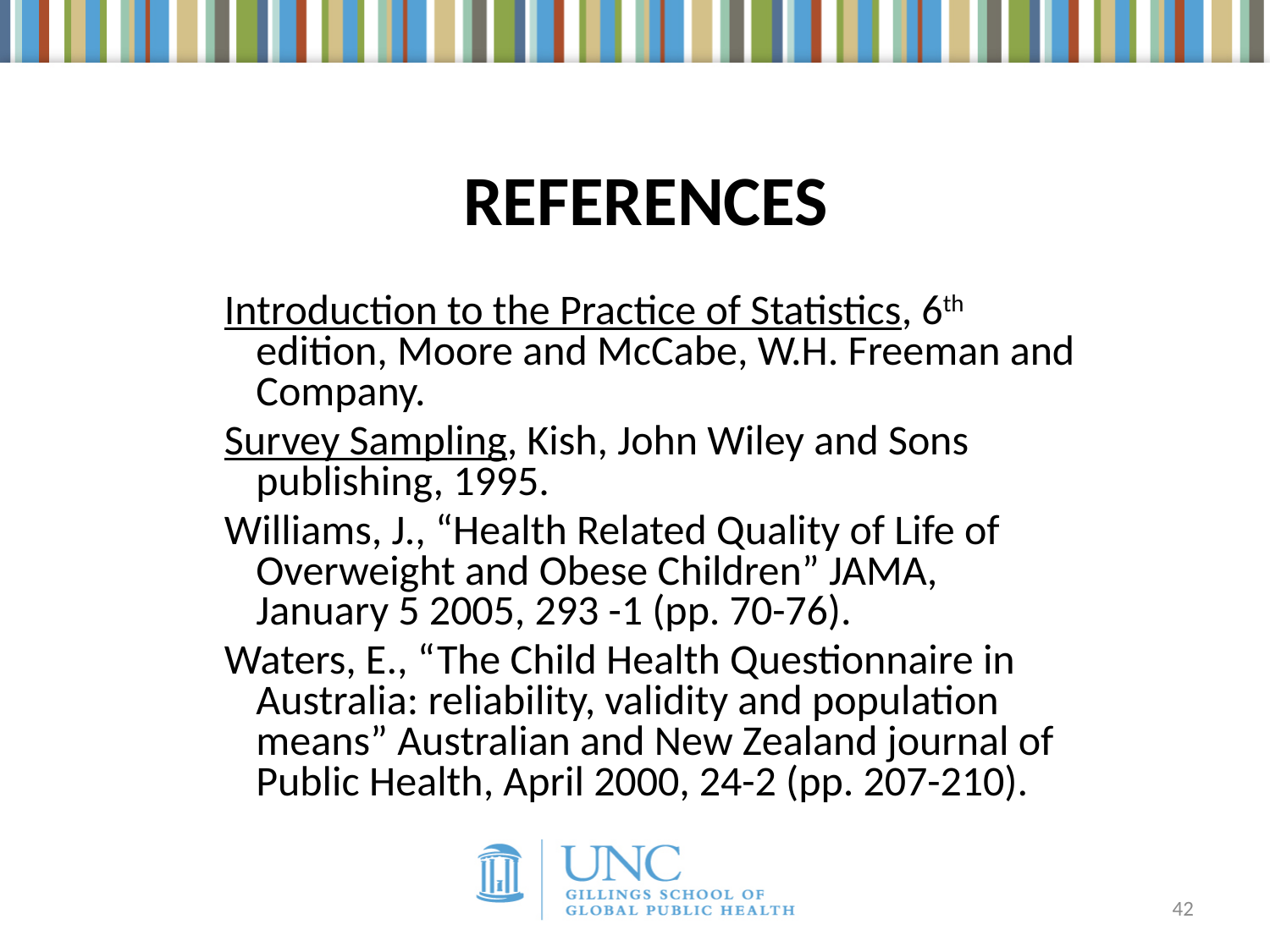

# REFERENCES

Introduction to the Practice of Statistics, 6th edition, Moore and McCabe, W.H. Freeman and Company.
Survey Sampling, Kish, John Wiley and Sons publishing, 1995.
Williams, J., “Health Related Quality of Life of Overweight and Obese Children” JAMA,  January 5 2005, 293 -1 (pp. 70-76).
Waters, E., “The Child Health Questionnaire in Australia: reliability, validity and population means” Australian and New Zealand journal of Public Health, April 2000, 24-2 (pp. 207-210).

42